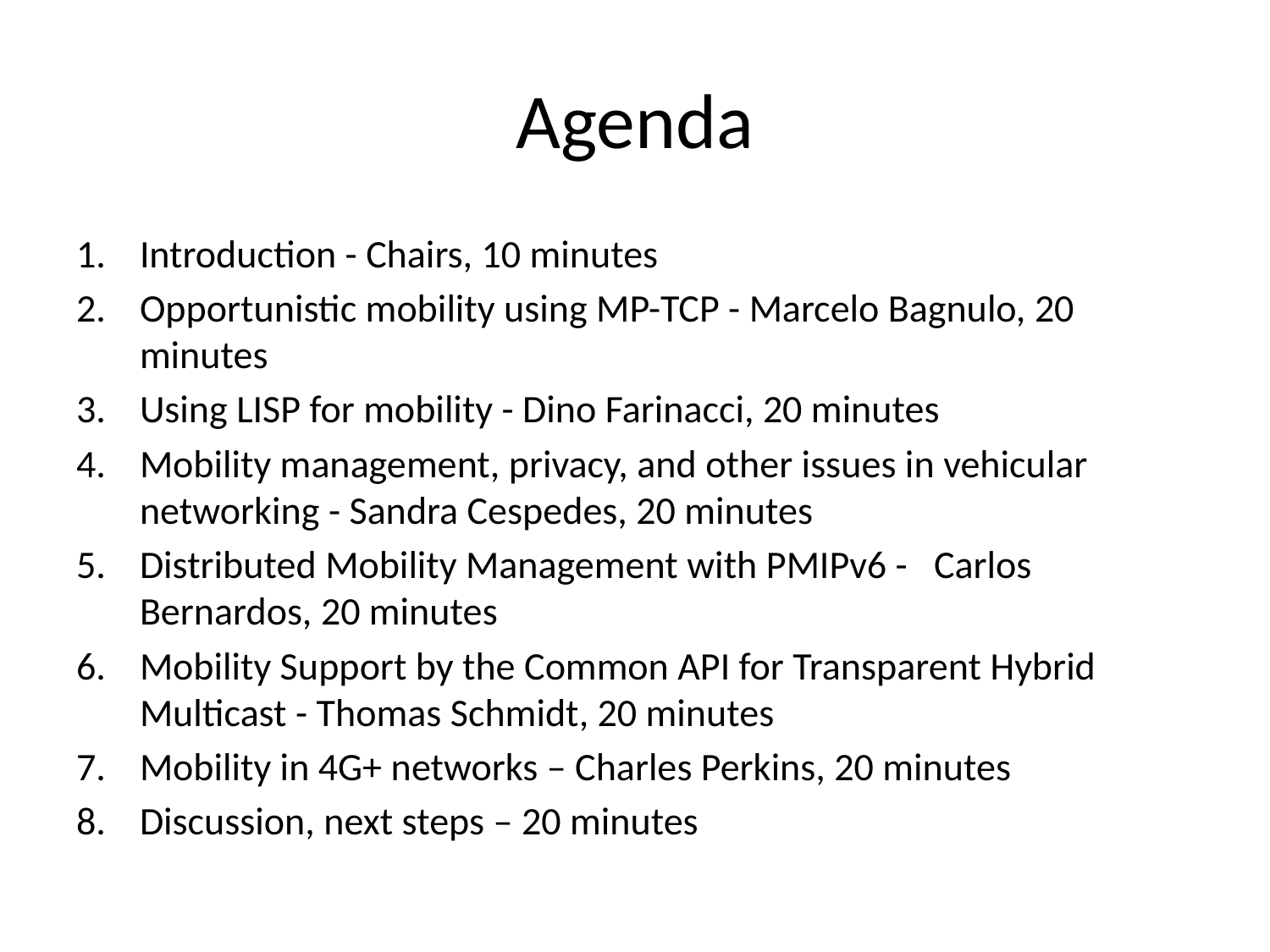

# Agenda
Introduction - Chairs, 10 minutes
Opportunistic mobility using MP-TCP - Marcelo Bagnulo, 20 minutes
Using LISP for mobility - Dino Farinacci, 20 minutes
Mobility management, privacy, and other issues in vehicular networking - Sandra Cespedes, 20 minutes
Distributed Mobility Management with PMIPv6 -   Carlos Bernardos, 20 minutes
Mobility Support by the Common API for Transparent Hybrid Multicast - Thomas Schmidt, 20 minutes
Mobility in 4G+ networks – Charles Perkins, 20 minutes
Discussion, next steps – 20 minutes